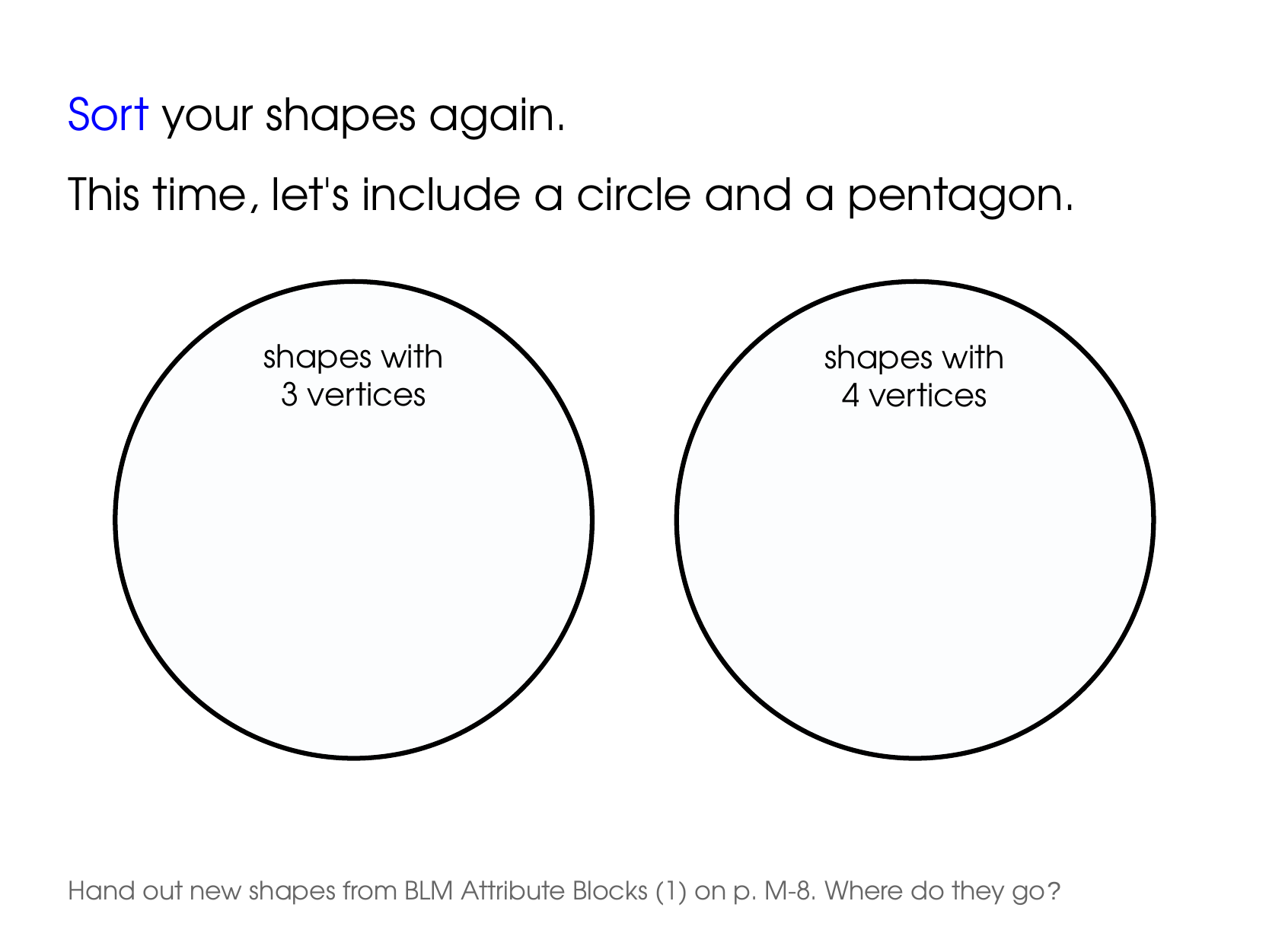

Sort your shapes again.
This time, let's include a circle and a pentagon.

shapes with​
3 vertices
shapes with
​4 vertices
Hand out new shapes from BLM Attribute Blocks (1) on p. M-8. Where do they go?